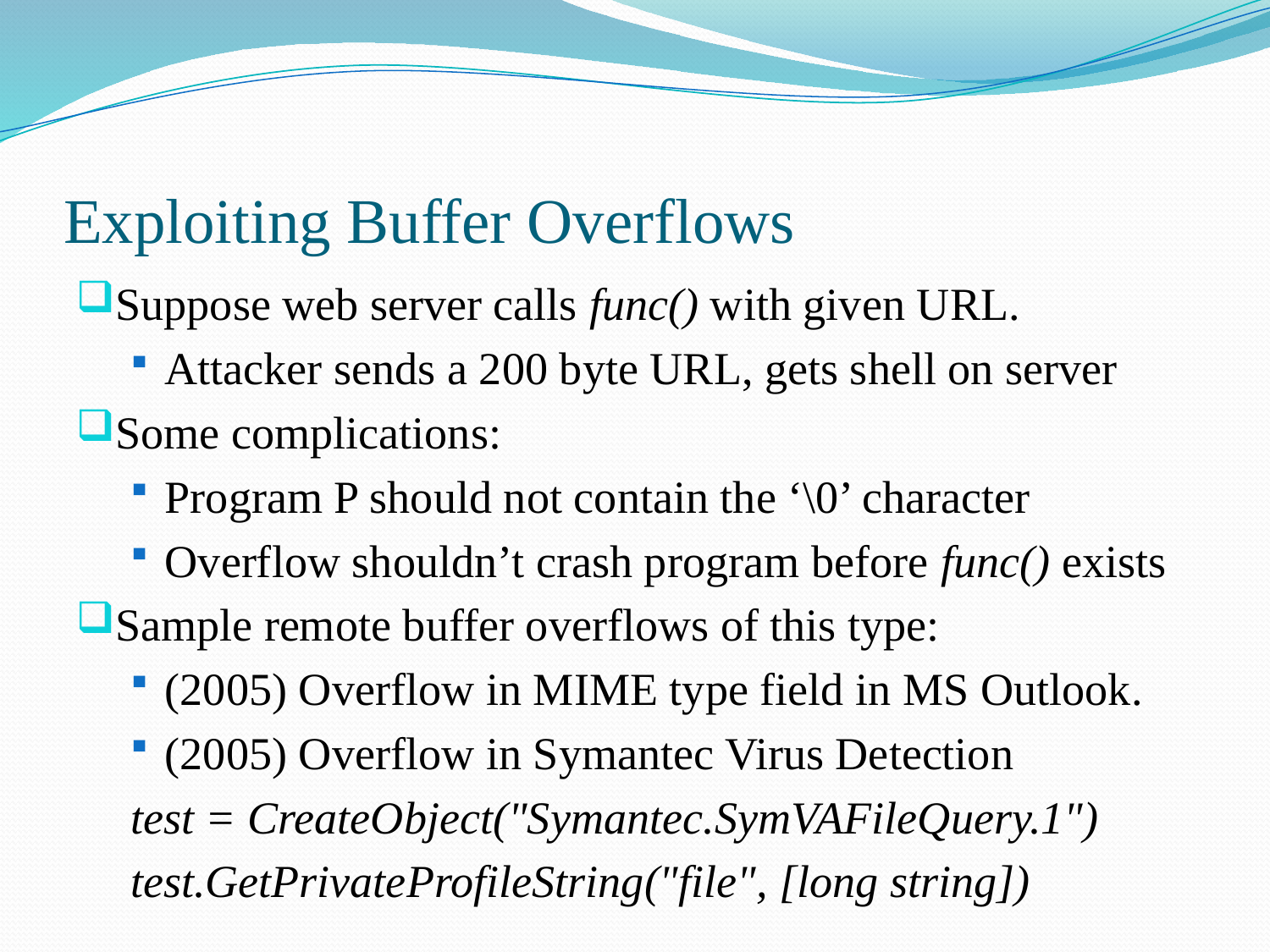

# Exploiting Buffer Overflows
Suppose web server calls func() with given URL.
Attacker sends a 200 byte URL, gets shell on server
Some complications:
Program P should not contain the ‘\0’ character
Overflow shouldn’t crash program before func() exists
Sample remote buffer overflows of this type:
(2005) Overflow in MIME type field in MS Outlook.
(2005) Overflow in Symantec Virus Detection
test = CreateObject("Symantec.SymVAFileQuery.1")
test.GetPrivateProfileString("file", [long string])